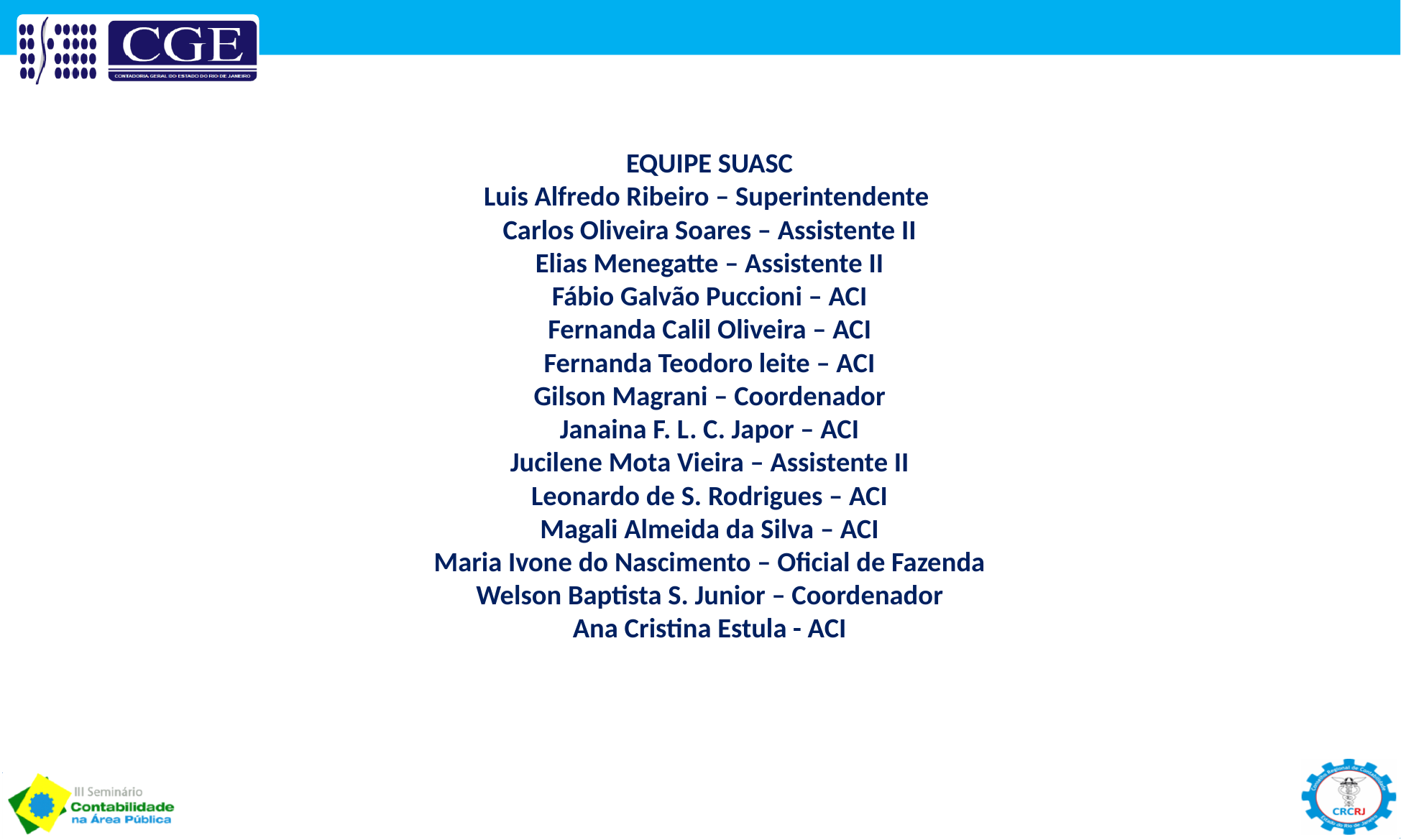

EQUIPE SUASC
Luis Alfredo Ribeiro – Superintendente
Carlos Oliveira Soares – Assistente II
Elias Menegatte – Assistente II
Fábio Galvão Puccioni – ACI
Fernanda Calil Oliveira – ACI
Fernanda Teodoro leite – ACI
Gilson Magrani – Coordenador
Janaina F. L. C. Japor – ACI
Jucilene Mota Vieira – Assistente II
Leonardo de S. Rodrigues – ACI
Magali Almeida da Silva – ACI
Maria Ivone do Nascimento – Oficial de Fazenda
Welson Baptista S. Junior – Coordenador
Ana Cristina Estula - ACI